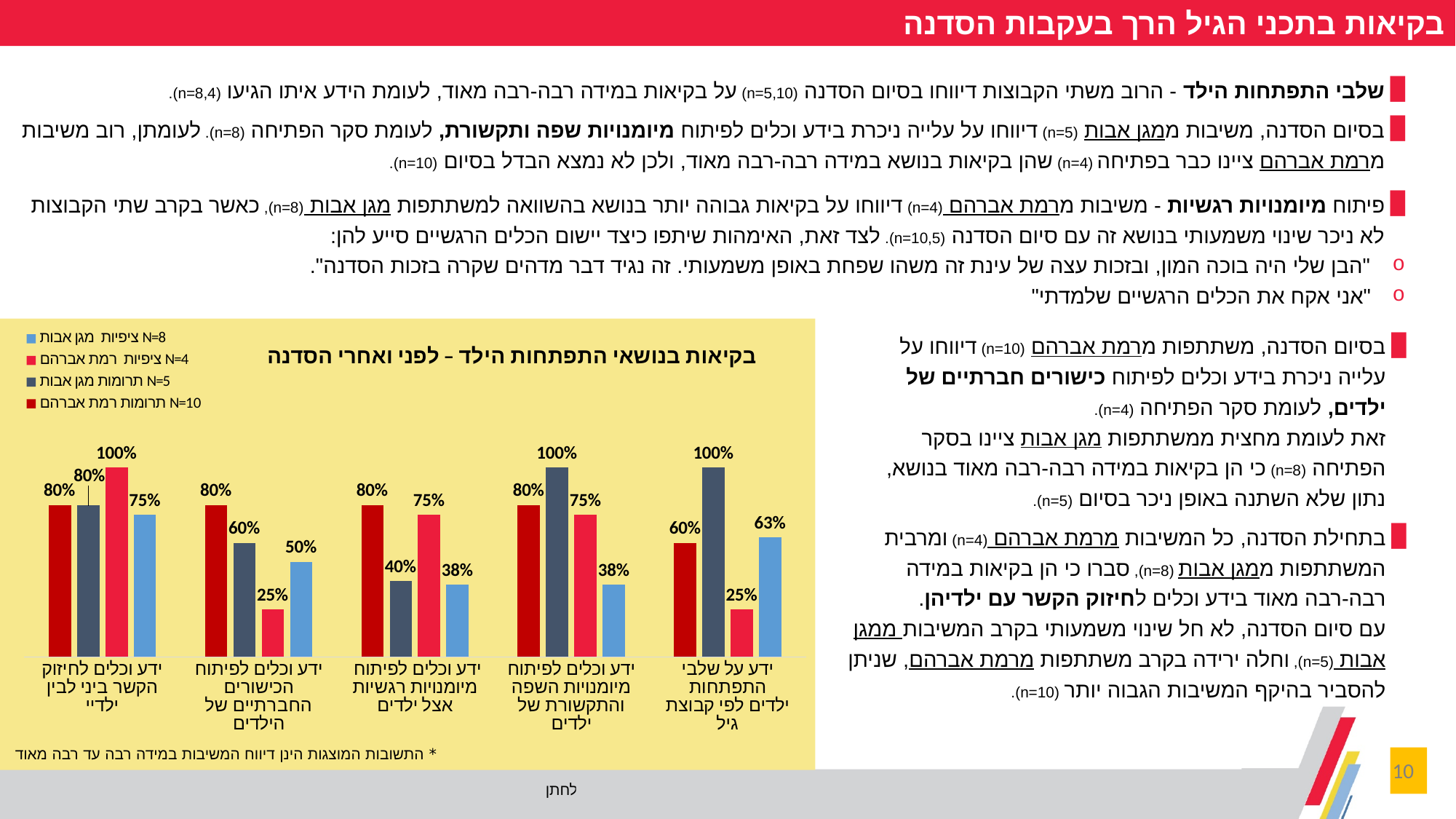

בקיאות בתכני הגיל הרך בעקבות הסדנה
שלבי התפתחות הילד - הרוב משתי הקבוצות דיווחו בסיום הסדנה (n=5,10) על בקיאות במידה רבה-רבה מאוד, לעומת הידע איתו הגיעו (n=8,4).
בסיום הסדנה, משיבות ממגן אבות (n=5) דיווחו על עלייה ניכרת בידע וכלים לפיתוח מיומנויות שפה ותקשורת, לעומת סקר הפתיחה (n=8). לעומתן, רוב משיבות מרמת אברהם ציינו כבר בפתיחה (n=4) שהן בקיאות בנושא במידה רבה-רבה מאוד, ולכן לא נמצא הבדל בסיום (n=10).
פיתוח מיומנויות רגשיות - משיבות מרמת אברהם (n=4) דיווחו על בקיאות גבוהה יותר בנושא בהשוואה למשתתפות מגן אבות (n=8), כאשר בקרב שתי הקבוצות לא ניכר שינוי משמעותי בנושא זה עם סיום הסדנה (n=10,5). לצד זאת, האימהות שיתפו כיצד יישום הכלים הרגשיים סייע להן:
"הבן שלי היה בוכה המון, ובזכות עצה של עינת זה משהו שפחת באופן משמעותי. זה נגיד דבר מדהים שקרה בזכות הסדנה".
"אני אקח את הכלים הרגשיים שלמדתי"

### Chart: בקיאות בנושאי התפתחות הילד – לפני ואחרי הסדנה

| Category | ציפיות  | ציפיות  | תרומות | תרומות |
|---|---|---|---|---|
| ידע על שלבי התפתחות
ילדים לפי קבוצת גיל | 0.63 | 0.25 | 1.0 | 0.6 |
| ידע וכלים לפיתוח מיומנויות השפה והתקשורת של ילדים | 0.38 | 0.75 | 1.0 | 0.8 |
|  ידע וכלים לפיתוח מיומנויות רגשיות אצל ילדים | 0.38 | 0.75 | 0.4 | 0.8 |
| ידע וכלים לפיתוח הכישורים החברתיים של הילדים | 0.5 | 0.25 | 0.6 | 0.8 |
| ידע וכלים לחיזוק הקשר ביני לבין ילדיי | 0.75 | 1.0 | 0.8 | 0.8 |
בסיום הסדנה, משתתפות מרמת אברהם (n=10) דיווחו על עלייה ניכרת בידע וכלים לפיתוח כישורים חברתיים של ילדים, לעומת סקר הפתיחה (n=4).
זאת לעומת מחצית ממשתתפות מגן אבות ציינו בסקר הפתיחה (n=8) כי הן בקיאות במידה רבה-רבה מאוד בנושא, נתון שלא השתנה באופן ניכר בסיום (n=5).
בתחילת הסדנה, כל המשיבות מרמת אברהם (n=4) ומרבית המשתתפות ממגן אבות (n=8), סברו כי הן בקיאות במידה רבה-רבה מאוד בידע וכלים לחיזוק הקשר עם ילדיהן.
עם סיום הסדנה, לא חל שינוי משמעותי בקרב המשיבות ממגן אבות (n=5), וחלה ירידה בקרב משתתפות מרמת אברהם, שניתן להסביר בהיקף המשיבות הגבוה יותר (n=10).
* התשובות המוצגות הינן דיווח המשיבות במידה רבה עד רבה מאוד
10